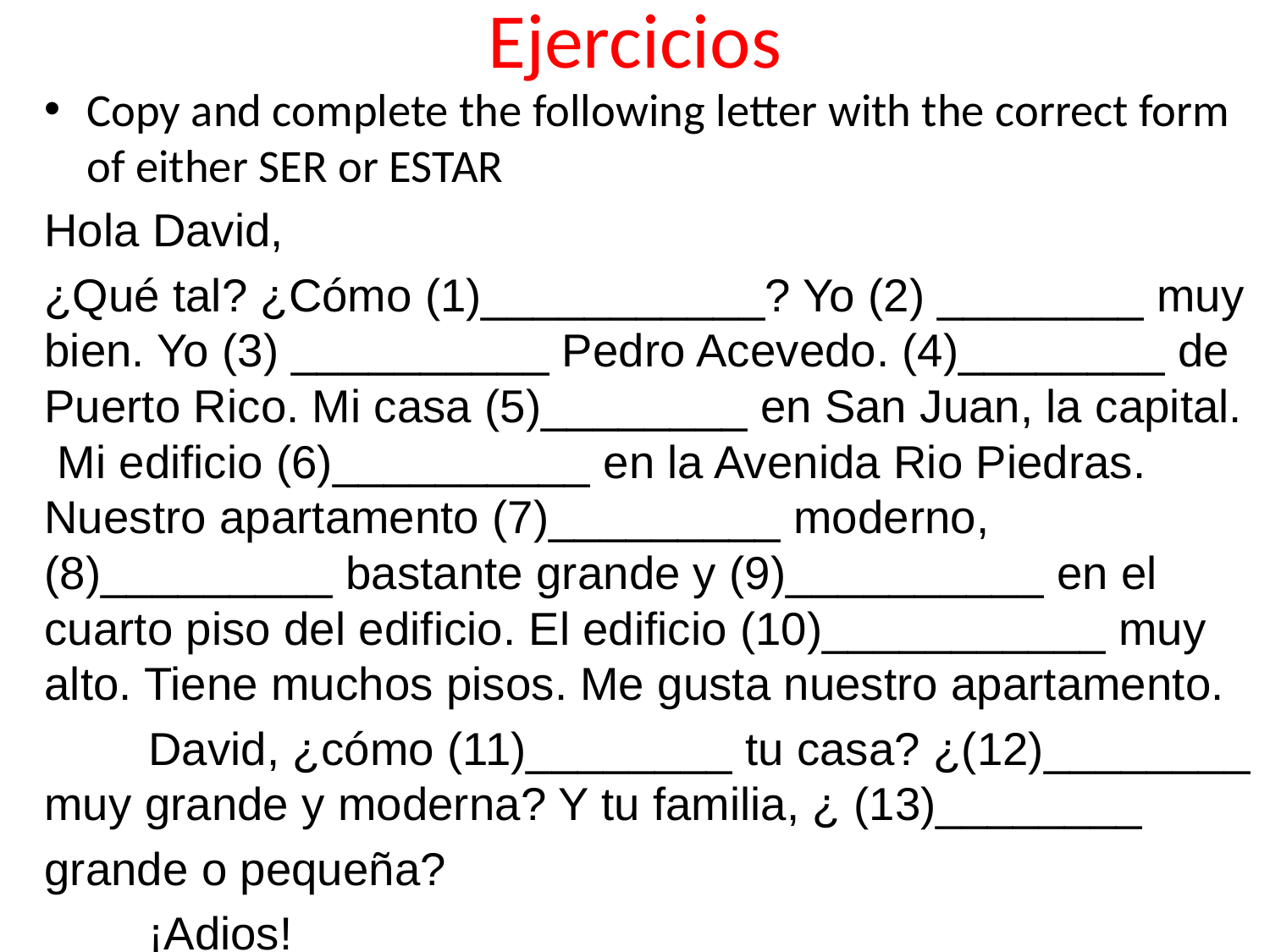

# Ejercicios
Copy and complete the following letter with the correct form of either SER or ESTAR
Hola David,
¿Qué tal? ¿Cómo (1)___________? Yo (2) ________ muy bien. Yo (3) __________ Pedro Acevedo. (4)________ de Puerto Rico. Mi casa (5)________ en San Juan, la capital.  Mi edificio (6)__________ en la Avenida Rio Piedras. Nuestro apartamento (7)_________ moderno, (8)_________ bastante grande y (9)__________ en el cuarto piso del edificio. El edificio (10)___________ muy alto. Tiene muchos pisos. Me gusta nuestro apartamento.
	David, ¿cómo (11)________ tu casa? ¿(12)________ muy grande y moderna? Y tu familia, ¿ (13)________
grande o pequeña?
					¡Adios!